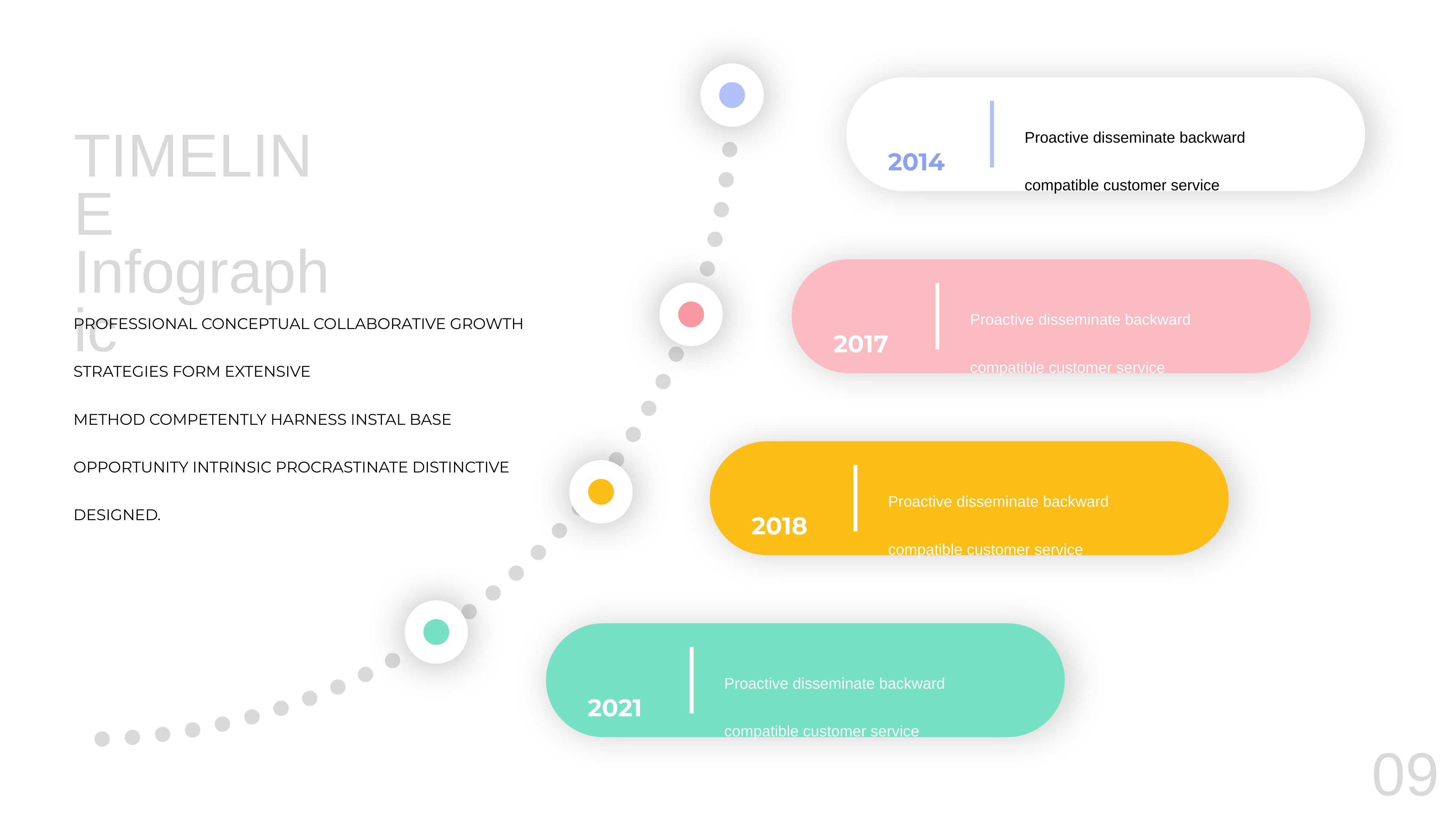

Proactive disseminate backward compatible customer service
2014
TIMELINE
Infographic

Proactive disseminate backward compatible customer service
PROFESSIONAL CONCEPTUAL COLLABORATIVE GROWTH STRATEGIES FORM EXTENSIVE
METHOD COMPETENTLY HARNESS INSTAL BASE OPPORTUNITY INTRINSIC PROCRASTINATE DISTINCTIVE DESIGNED.

2017

Proactive disseminate backward compatible customer service
2018

Proactive disseminate backward compatible customer service
2021
09.